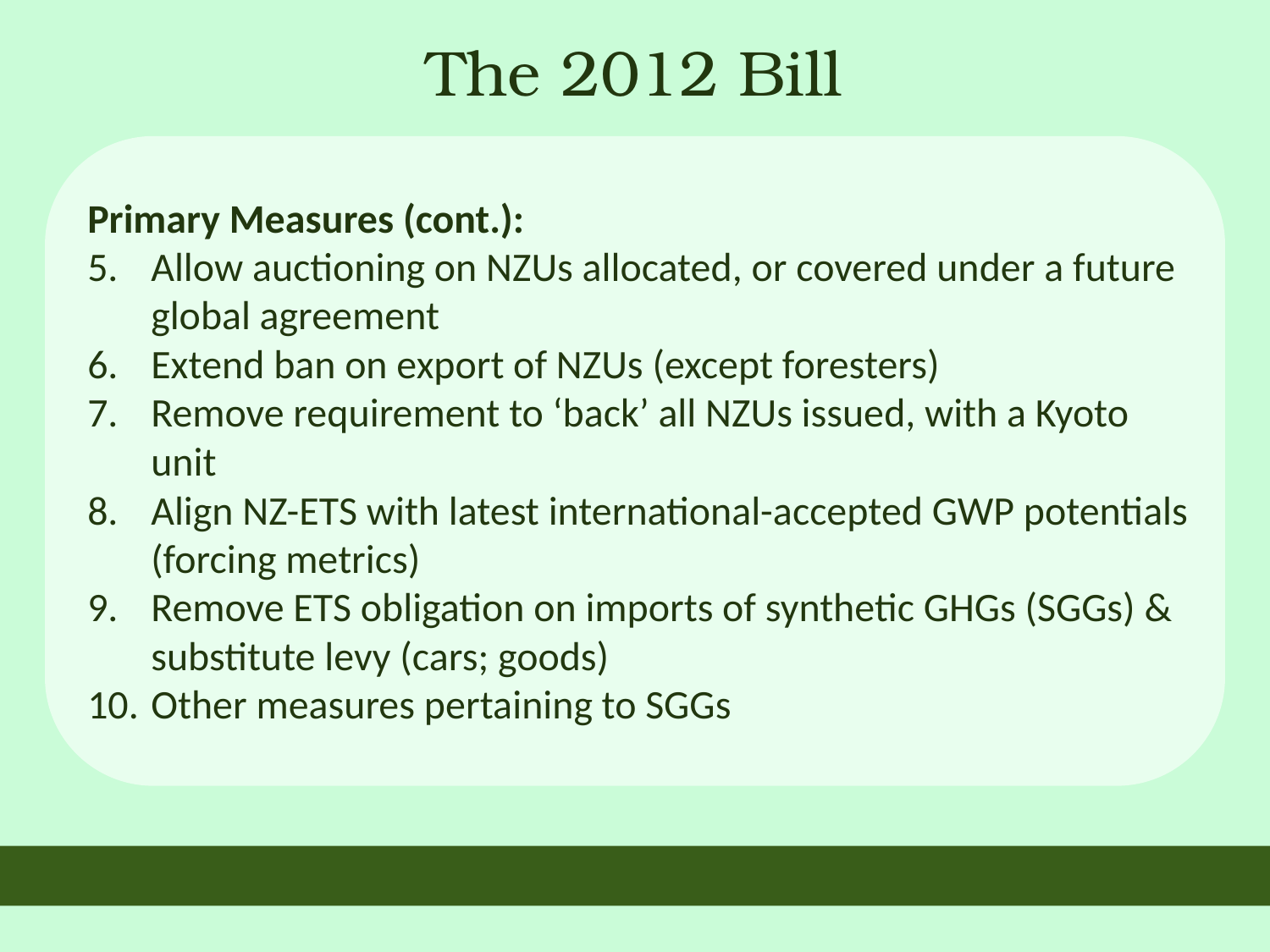

The 2012 Bill

Primary Measures (cont.):
Allow auctioning on NZUs allocated, or covered under a future global agreement
Extend ban on export of NZUs (except foresters)
Remove requirement to ‘back’ all NZUs issued, with a Kyoto unit
Align NZ-ETS with latest international-accepted GWP potentials (forcing metrics)
Remove ETS obligation on imports of synthetic GHGs (SGGs) & substitute levy (cars; goods)
Other measures pertaining to SGGs